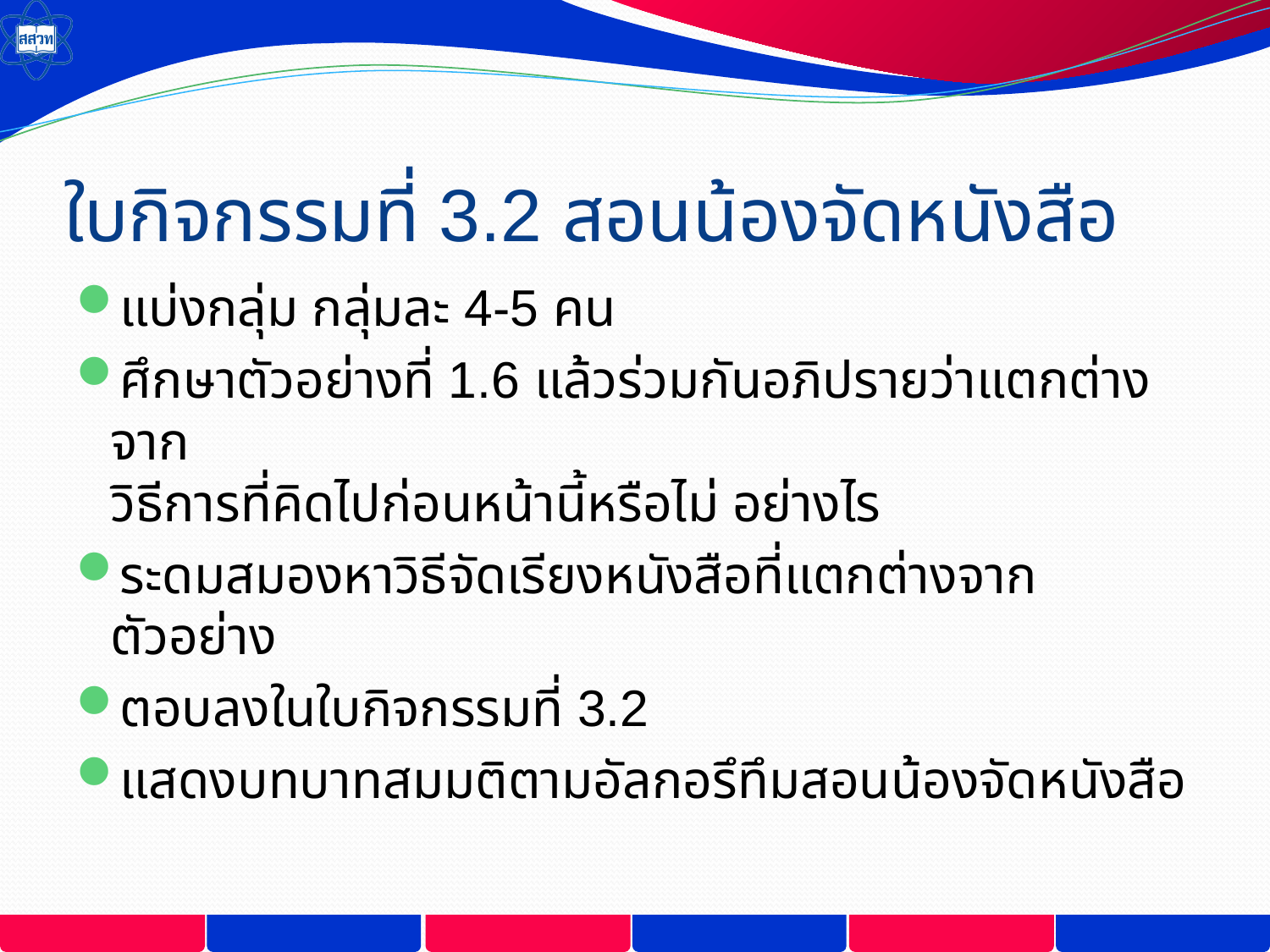

# ใบกิจกรรมที่ 3.2 สอนน้องจัดหนังสือ
แบ่งกลุ่ม กลุ่มละ 4-5 คน
ศึกษาตัวอย่างที่ 1.6 แล้วร่วมกันอภิปรายว่าแตกต่างจาก
วิธีการที่คิดไปก่อนหน้านี้หรือไม่ อย่างไร
ระดมสมองหาวิธีจัดเรียงหนังสือที่แตกต่างจากตัวอย่าง
ตอบลงในใบกิจกรรมที่ 3.2
แสดงบทบาทสมมติตามอัลกอรึทึมสอนน้องจัดหนังสือ